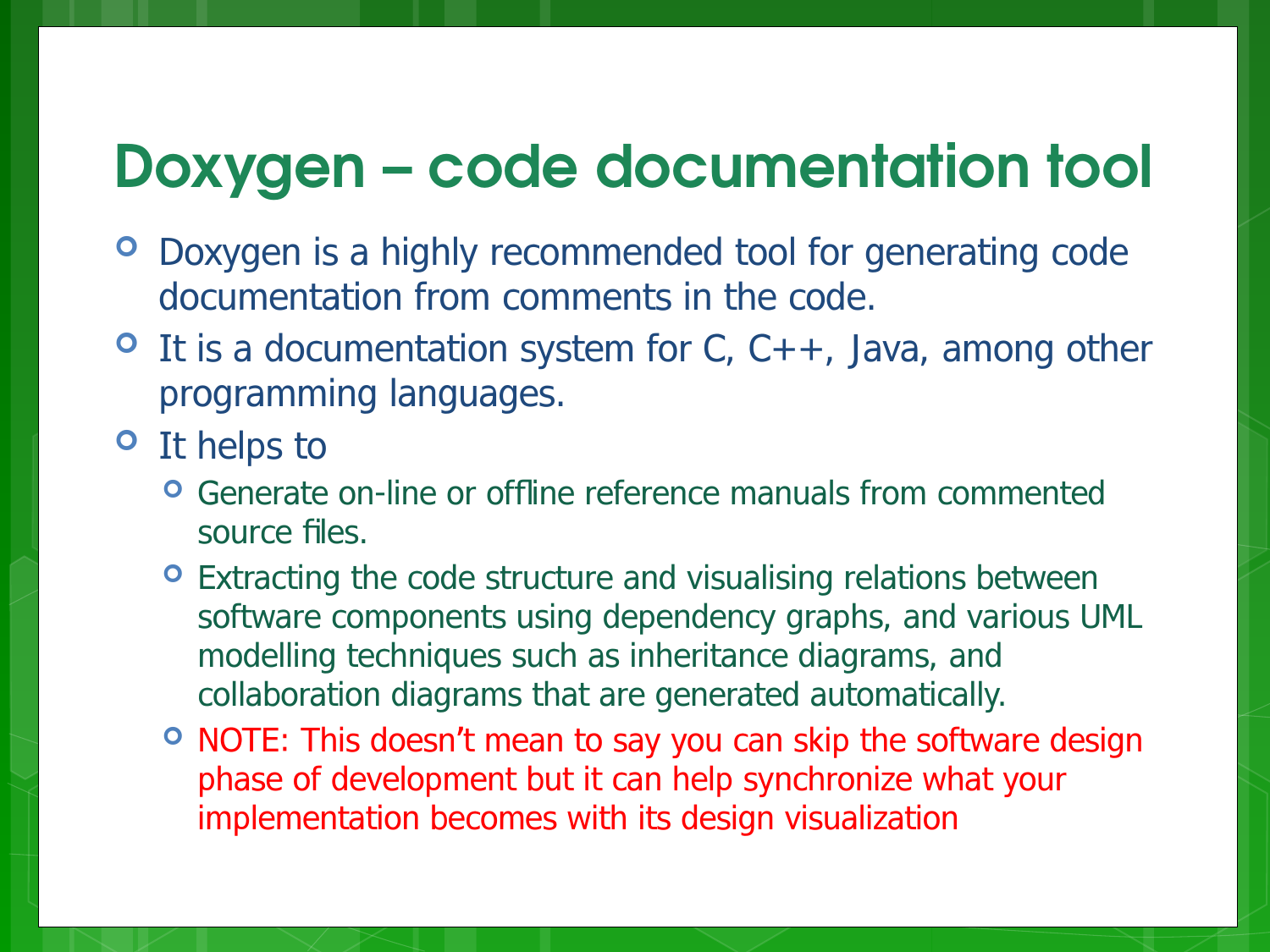

# Doxygen – code documentation tool
Doxygen is a highly recommended tool for generating code documentation from comments in the code.
It is a documentation system for C, C++, Java, among other programming languages.
It helps to
Generate on-line or offline reference manuals from commented source files.
Extracting the code structure and visualising relations between software components using dependency graphs, and various UML modelling techniques such as inheritance diagrams, and collaboration diagrams that are generated automatically.
NOTE: This doesn’t mean to say you can skip the software design phase of development but it can help synchronize what your implementation becomes with its design visualization